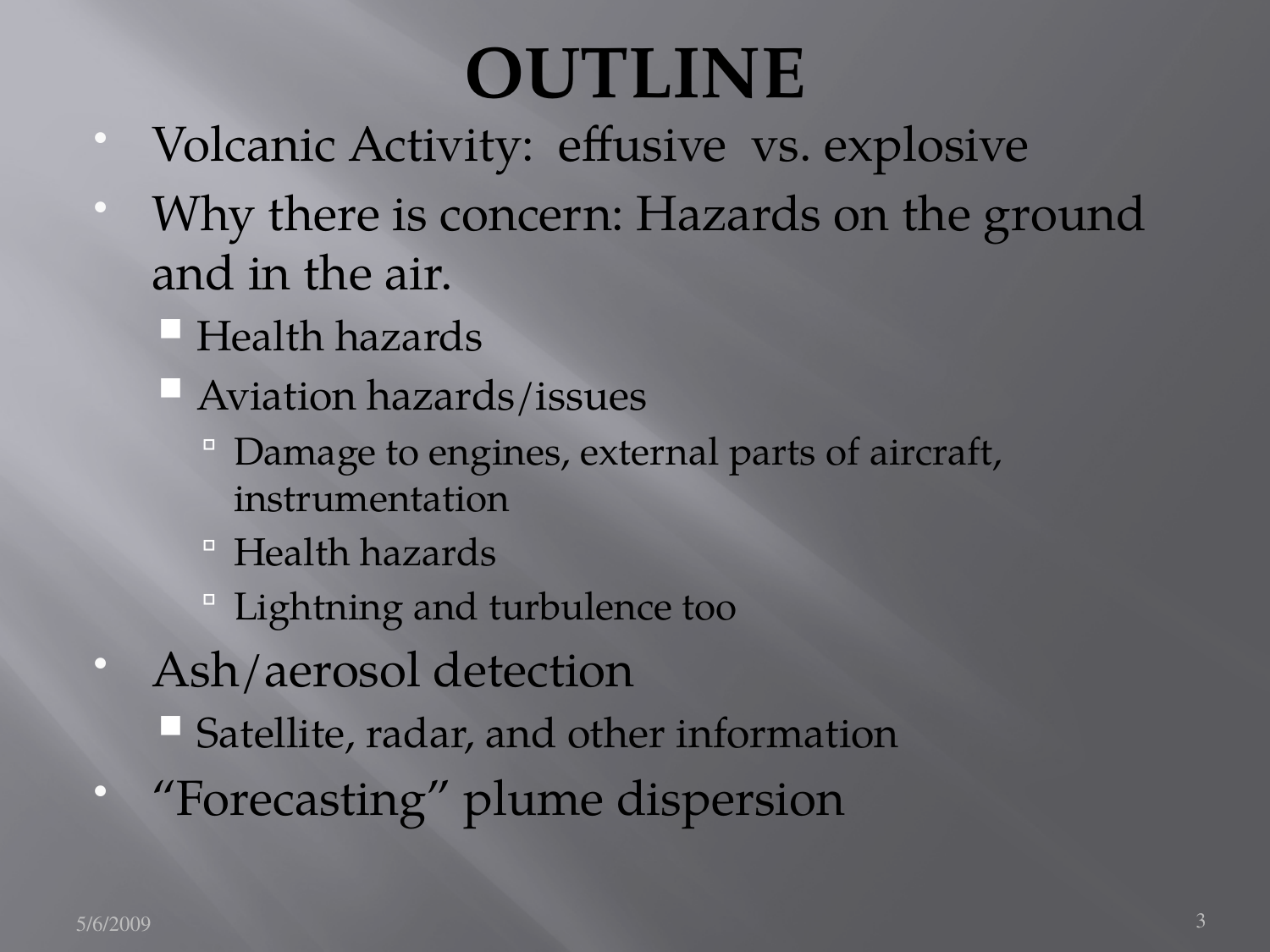

# OUTLINE
Volcanic Activity:  effusive  vs. explosive
Why there is concern: Hazards on the ground and in the air.
Health hazards
Aviation hazards/issues
Damage to engines, external parts of aircraft, instrumentation
Health hazards
Lightning and turbulence too
Ash/aerosol detection
Satellite, radar, and other information
“Forecasting” plume dispersion

5/6/2009
3